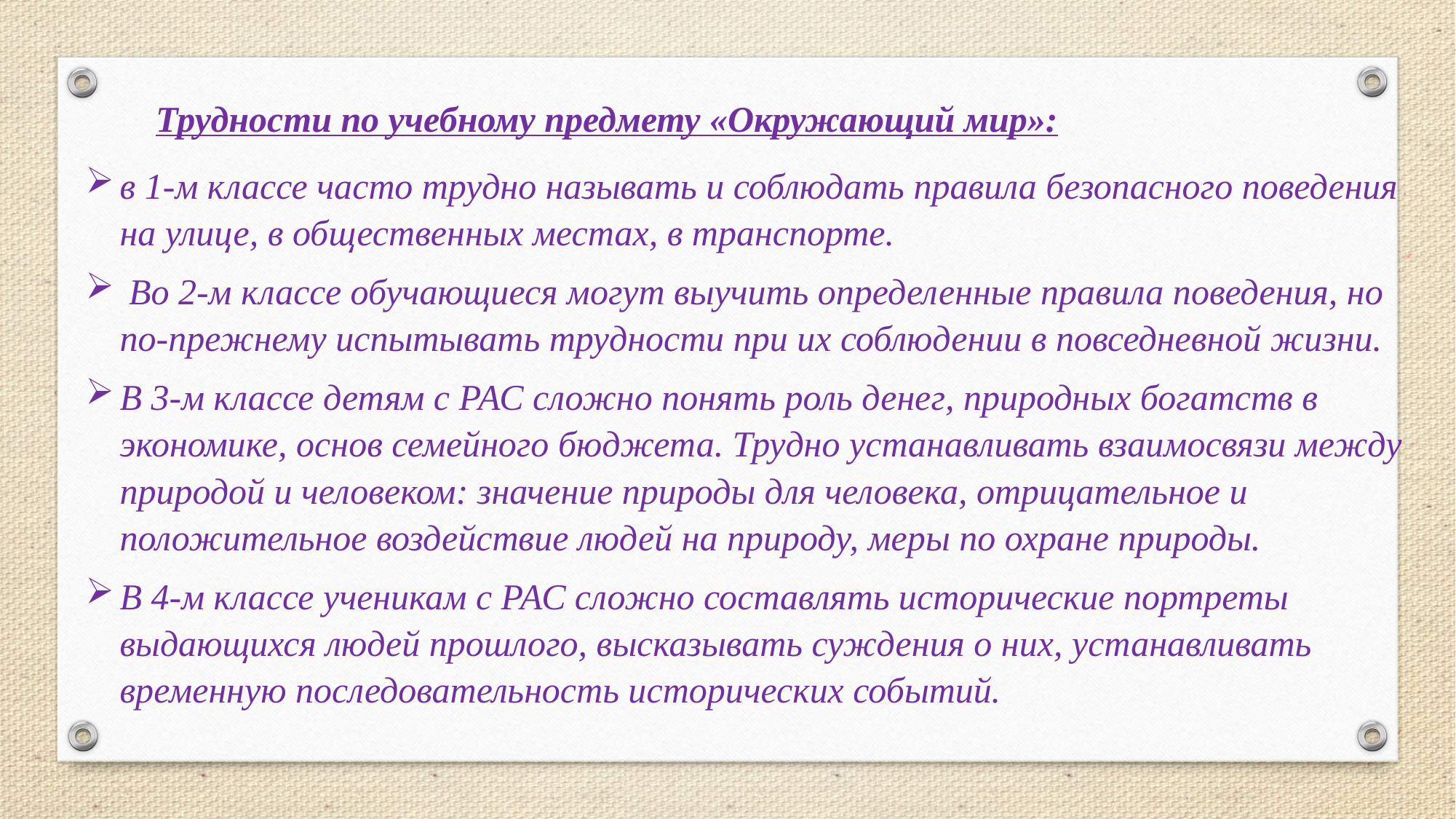

Трудности по учебному предмету «Окружающий мир»:
в 1-м классе часто трудно называть и соблюдать правила безопасного поведения на улице, в общественных местах, в транспорте.
 Во 2-м классе обучающиеся могут выучить определенные правила поведения, но по-прежнему испытывать трудности при их соблюдении в повседневной жизни.
В 3-м классе детям с РАС сложно понять роль денег, природных богатств в экономике, основ семейного бюджета. Трудно устанавливать взаимосвязи между природой и человеком: значение природы для человека, отрицательное и положительное воздействие людей на природу, меры по охране природы.
В 4-м классе ученикам с РАС сложно составлять исторические портреты выдающихся людей прошлого, высказывать суждения о них, устанавливать временную последовательность исторических событий.